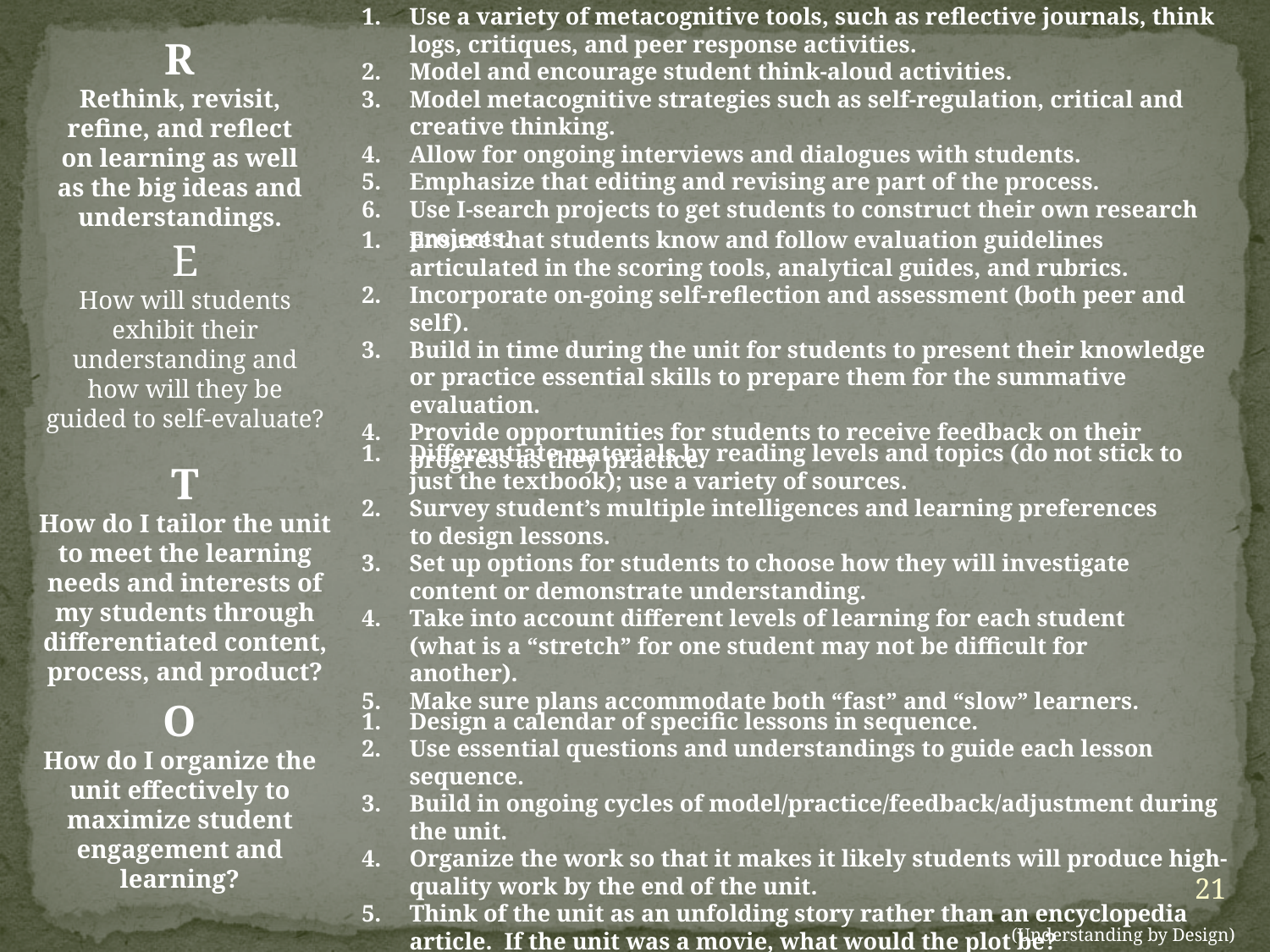

Use a variety of metacognitive tools, such as reflective journals, think logs, critiques, and peer response activities.
Model and encourage student think-aloud activities.
Model metacognitive strategies such as self-regulation, critical and creative thinking.
Allow for ongoing interviews and dialogues with students.
Emphasize that editing and revising are part of the process.
Use I-search projects to get students to construct their own research projects.
R
Rethink, revisit, refine, and reflect on learning as well as the big ideas and understandings.
Ensure that students know and follow evaluation guidelines articulated in the scoring tools, analytical guides, and rubrics.
Incorporate on-going self-reflection and assessment (both peer and self).
Build in time during the unit for students to present their knowledge or practice essential skills to prepare them for the summative evaluation.
Provide opportunities for students to receive feedback on their progress as they practice.
E
How will students exhibit their understanding and how will they be guided to self-evaluate?
Differentiate materials by reading levels and topics (do not stick to just the textbook); use a variety of sources.
Survey student’s multiple intelligences and learning preferences to design lessons.
Set up options for students to choose how they will investigate content or demonstrate understanding.
Take into account different levels of learning for each student (what is a “stretch” for one student may not be difficult for another).
Make sure plans accommodate both “fast” and “slow” learners.
T
How do I tailor the unit to meet the learning needs and interests of my students through differentiated content, process, and product?
O
How do I organize the unit effectively to maximize student engagement and learning?
Design a calendar of specific lessons in sequence.
Use essential questions and understandings to guide each lesson sequence.
Build in ongoing cycles of model/practice/feedback/adjustment during the unit.
Organize the work so that it makes it likely students will produce high-quality work by the end of the unit.
Think of the unit as an unfolding story rather than an encyclopedia article.  If the unit was a movie, what would the plot be?
21
(Understanding by Design)